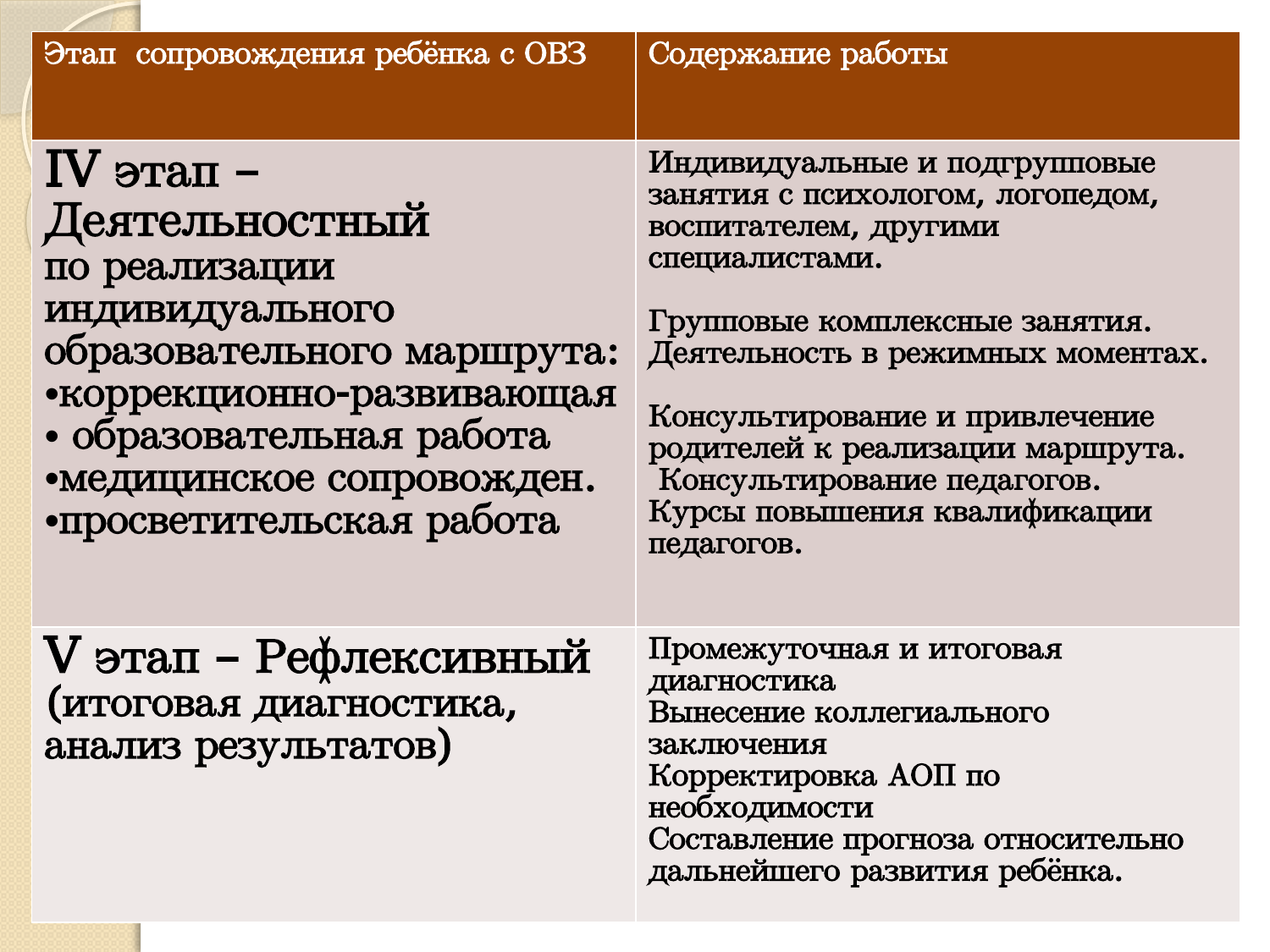

| Этап сопровождения ребёнка с ОВЗ | Содержание работы |
| --- | --- |
| IV этап –Деятельностный по реализации индивидуального образовательного маршрута: коррекционно-развивающая образовательная работа медицинское сопровожден. просветительская работа | Индивидуальные и подгрупповые занятия с психологом, логопедом, воспитателем, другими специалистами. Групповые комплексные занятия. Деятельность в режимных моментах. Консультирование и привлечение родителей к реализации маршрута.  Консультирование педагогов. Курсы повышения квалификации педагогов. |
| V этап – Рефлексивный (итоговая диагностика, анализ результатов) | Промежуточная и итоговая диагностика Вынесение коллегиального заключения Корректировка АОП по необходимости Составление прогноза относительно дальнейшего развития ребёнка. |